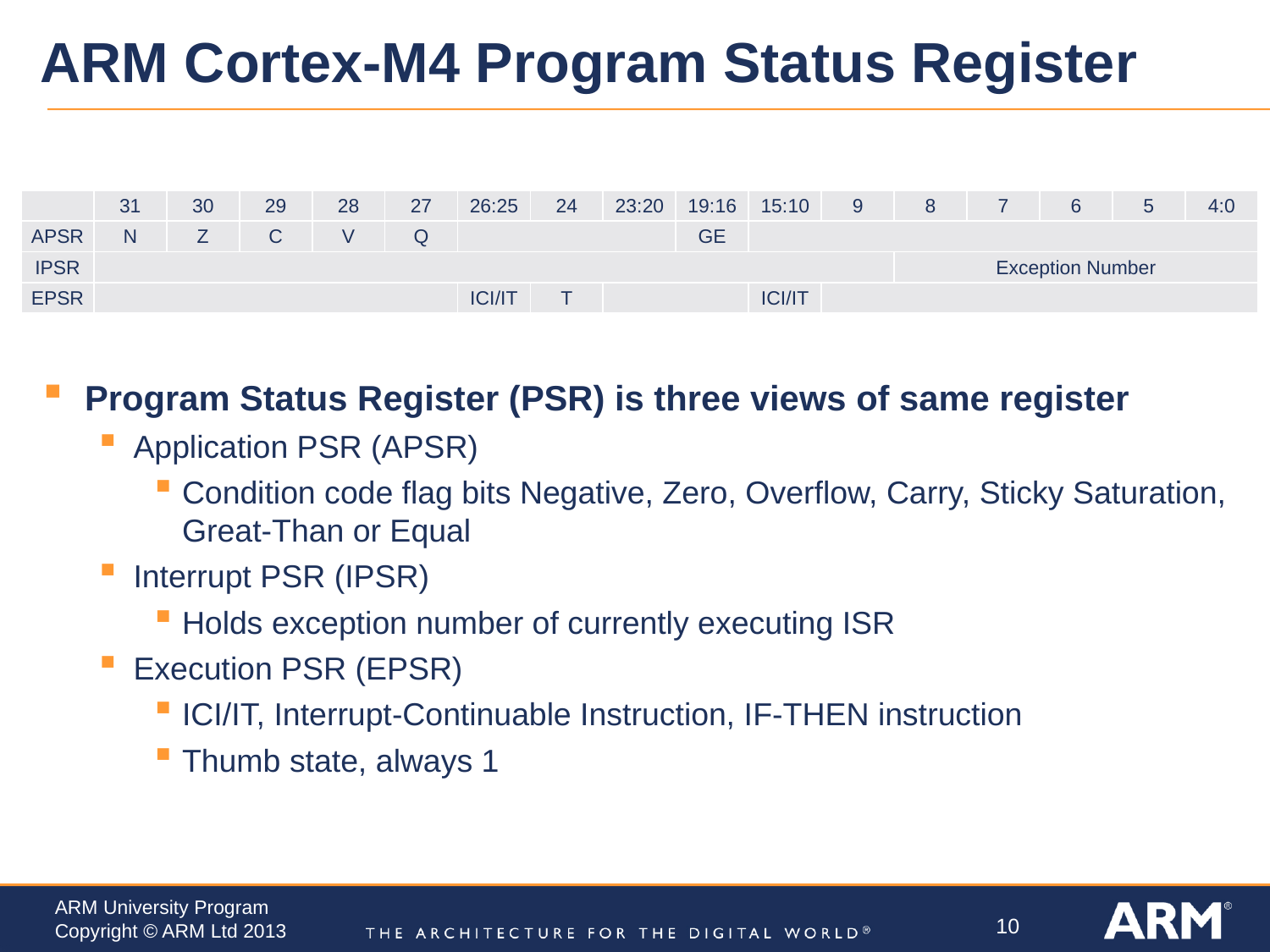

# ARM Cortex-M4 Program Status Register
|  | 31 | 30 | 29 | 28 | 27 | 26:25 | 24 | 23:20 | 19:16 | 15:10 | 9 | 8 | 7 | 6 | 5 | 4:0 |
| --- | --- | --- | --- | --- | --- | --- | --- | --- | --- | --- | --- | --- | --- | --- | --- | --- |
| APSR | N | Z | C | V | Q |  |  |  | GE |  |  |  |  |  |  |  |
| IPSR |  |  |  |  |  |  |  |  |  |  |  | Exception Number |  |  |  |  |
| EPSR |  |  |  |  |  | ICI/IT | T |  |  | ICI/IT |  |  |  |  |  |  |
Program Status Register (PSR) is three views of same register
Application PSR (APSR)
Condition code flag bits Negative, Zero, Overflow, Carry, Sticky Saturation, Great-Than or Equal
Interrupt PSR (IPSR)
Holds exception number of currently executing ISR
Execution PSR (EPSR)
ICI/IT, Interrupt-Continuable Instruction, IF-THEN instruction
Thumb state, always 1